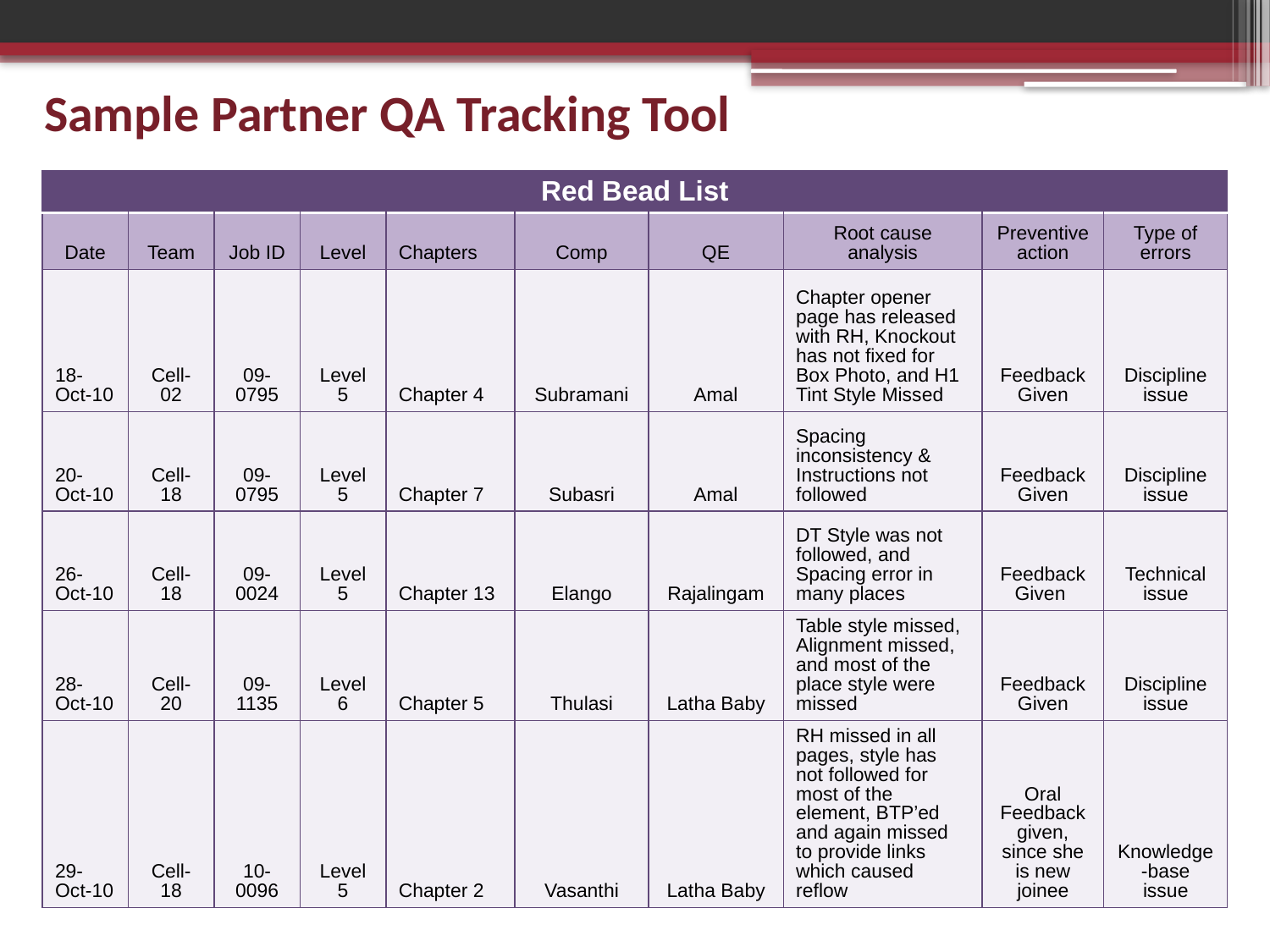

# Sample Partner QA Tracking Tool
| Red Bead List |  |  |  |  |  |  |  |  |  |
| --- | --- | --- | --- | --- | --- | --- | --- | --- | --- |
| Date | Team | Job ID | Level | Chapters | Comp | QE | Root cause analysis | Preventive action | Type of errors |
| 18-Oct-10 | Cell-02 | 09-0795 | Level 5 | Chapter 4 | Subramani | Amal | Chapter opener page has released with RH, Knockout has not fixed for Box Photo, and H1 Tint Style Missed | Feedback Given | Discipline issue |
| 20-Oct-10 | Cell-18 | 09-0795 | Level 5 | Chapter 7 | Subasri | Amal | Spacing inconsistency & Instructions not followed | Feedback Given | Discipline issue |
| 26-Oct-10 | Cell-18 | 09-0024 | Level 5 | Chapter 13 | Elango | Rajalingam | DT Style was not followed, and Spacing error in many places | Feedback Given | Technical issue |
| 28-Oct-10 | Cell-20 | 09-1135 | Level 6 | Chapter 5 | Thulasi | Latha Baby | Table style missed, Alignment missed, and most of the place style were missed | Feedback Given | Discipline issue |
| 29-Oct-10 | Cell-18 | 10-0096 | Level 5 | Chapter 2 | Vasanthi | Latha Baby | RH missed in all pages, style has not followed for most of the element, BTP’ed and again missed to provide links which caused reflow | Oral Feedback given, since she is new joinee | Knowledge-base issue |